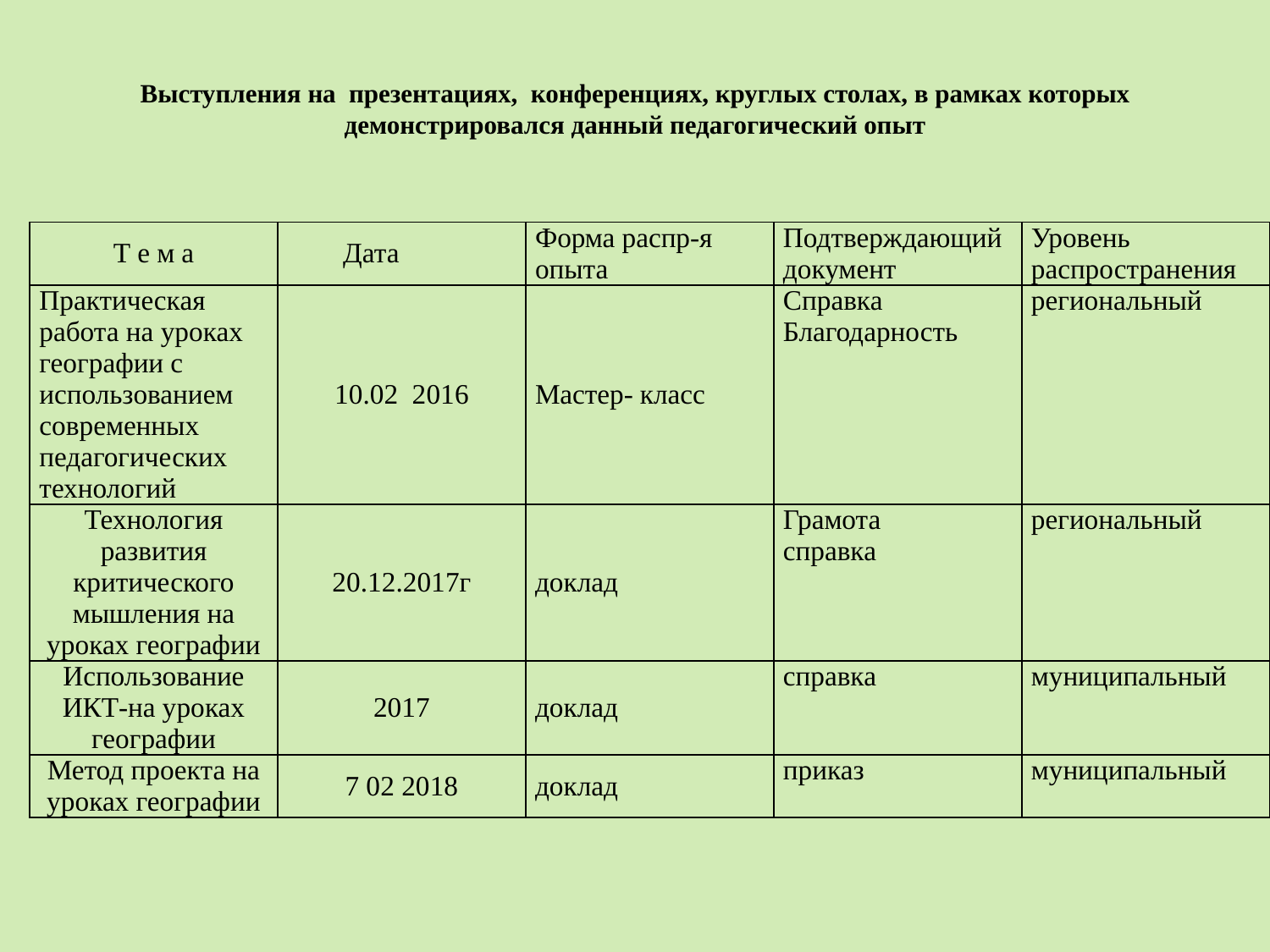

# Выступления на  презентациях,  конференциях, круглых столах, в рамках которых демонстрировался данный педагогический опыт
| Т е м а | Дата | Форма распр-я опыта | Подтверждающий документ | Уровень распространения |
| --- | --- | --- | --- | --- |
| Практическая работа на уроках географии с использованием современных педагогических технологий | 10.02 2016 | Мастер- класс | Справка Благодарность | региональный |
| Технология развития критического мышления на уроках географии | 20.12.2017г | доклад | Грамота справка | региональный |
| Использование ИКТ-на уроках географии | 2017 | доклад | справка | муниципальный |
| Метод проекта на уроках географии | 7 02 2018 | доклад | приказ | муниципальный |